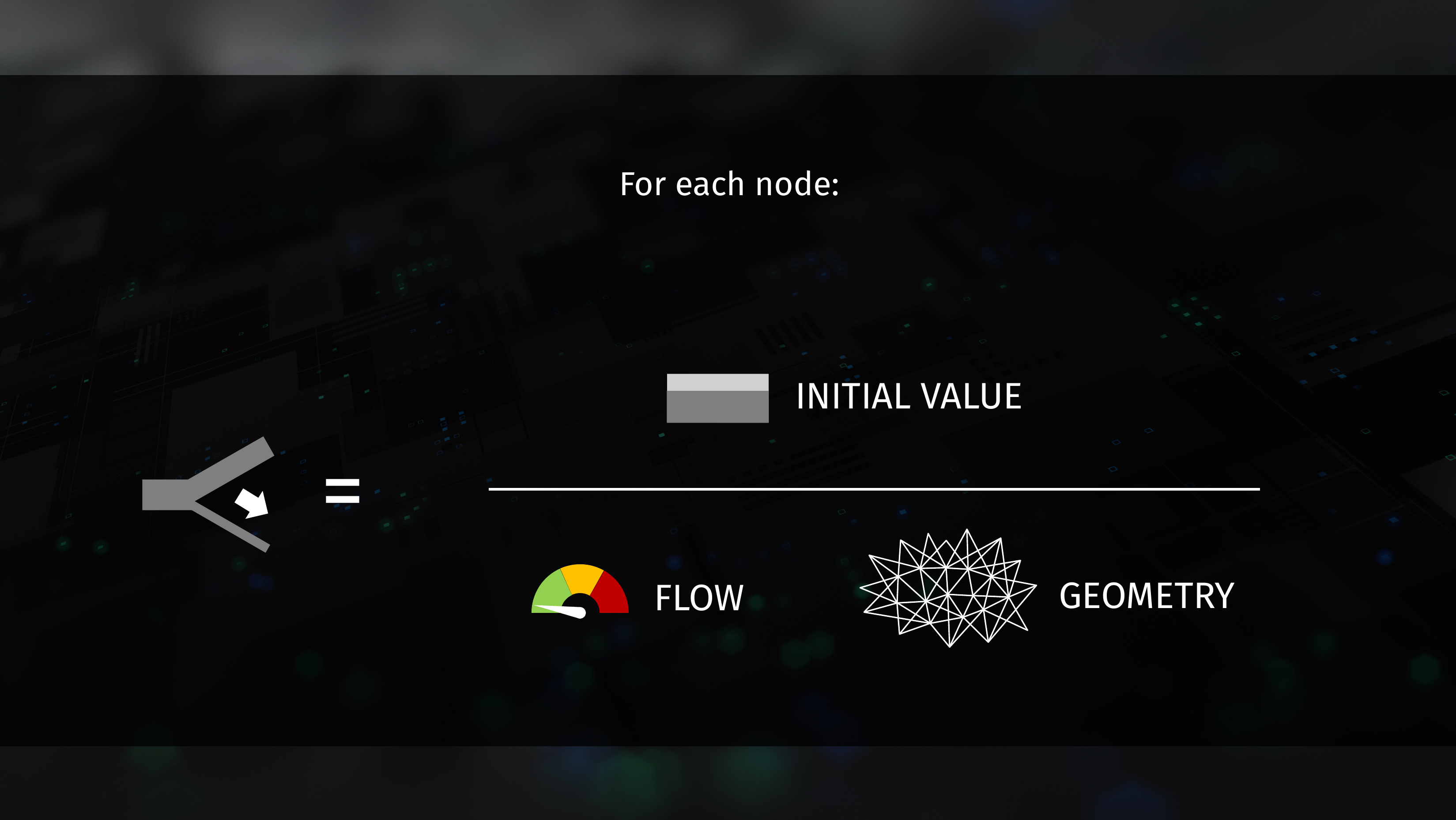

For each node:
INITIAL VALUE

=

GEOMETRY

FLOW